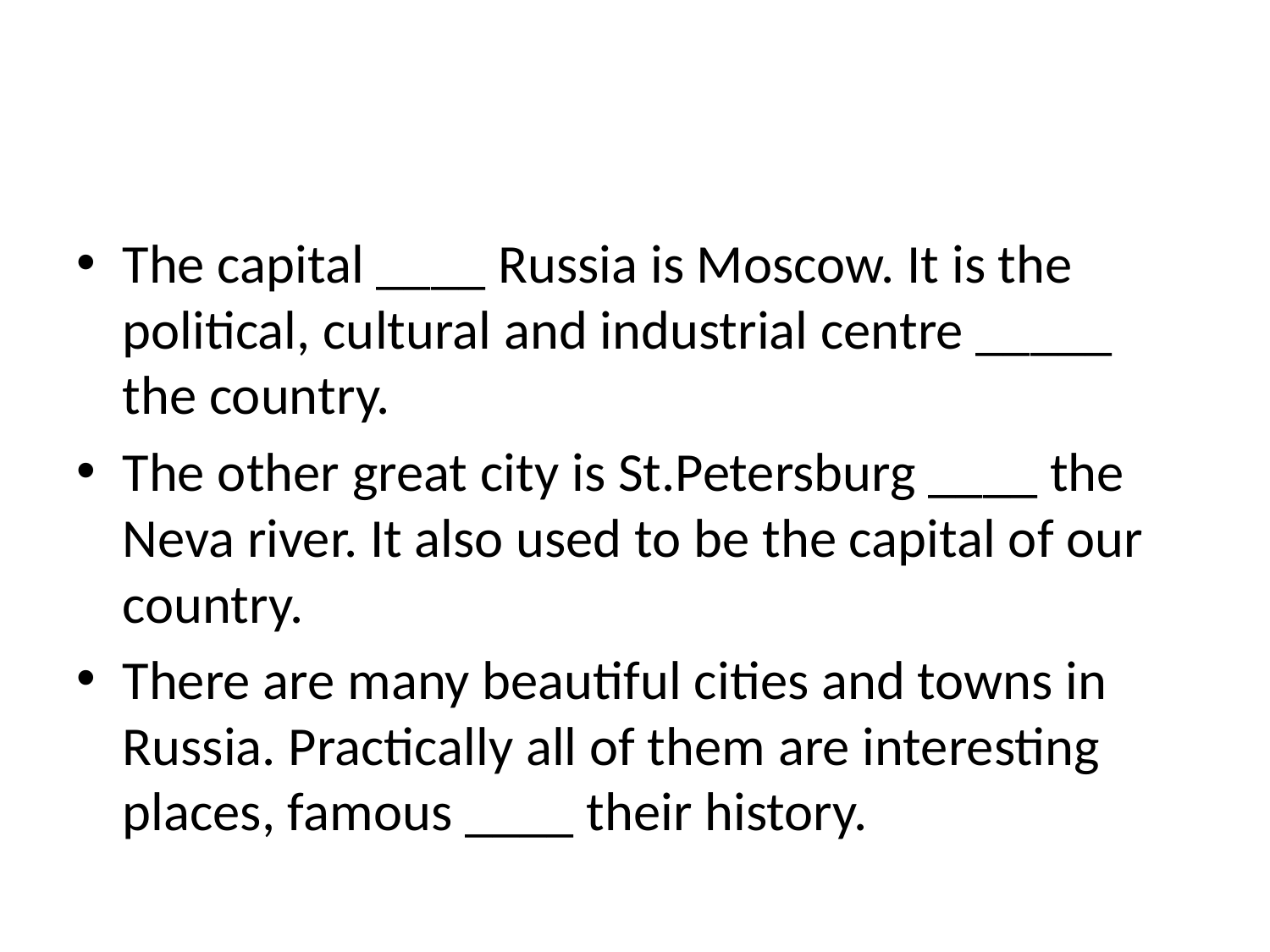

#
The capital ____ Russia is Moscow. It is the political, cultural and industrial centre _____ the country.
The other great city is St.Petersburg ____ the Neva river. It also used to be the capital of our country.
There are many beautiful cities and towns in Russia. Practically all of them are interesting places, famous ____ their history.